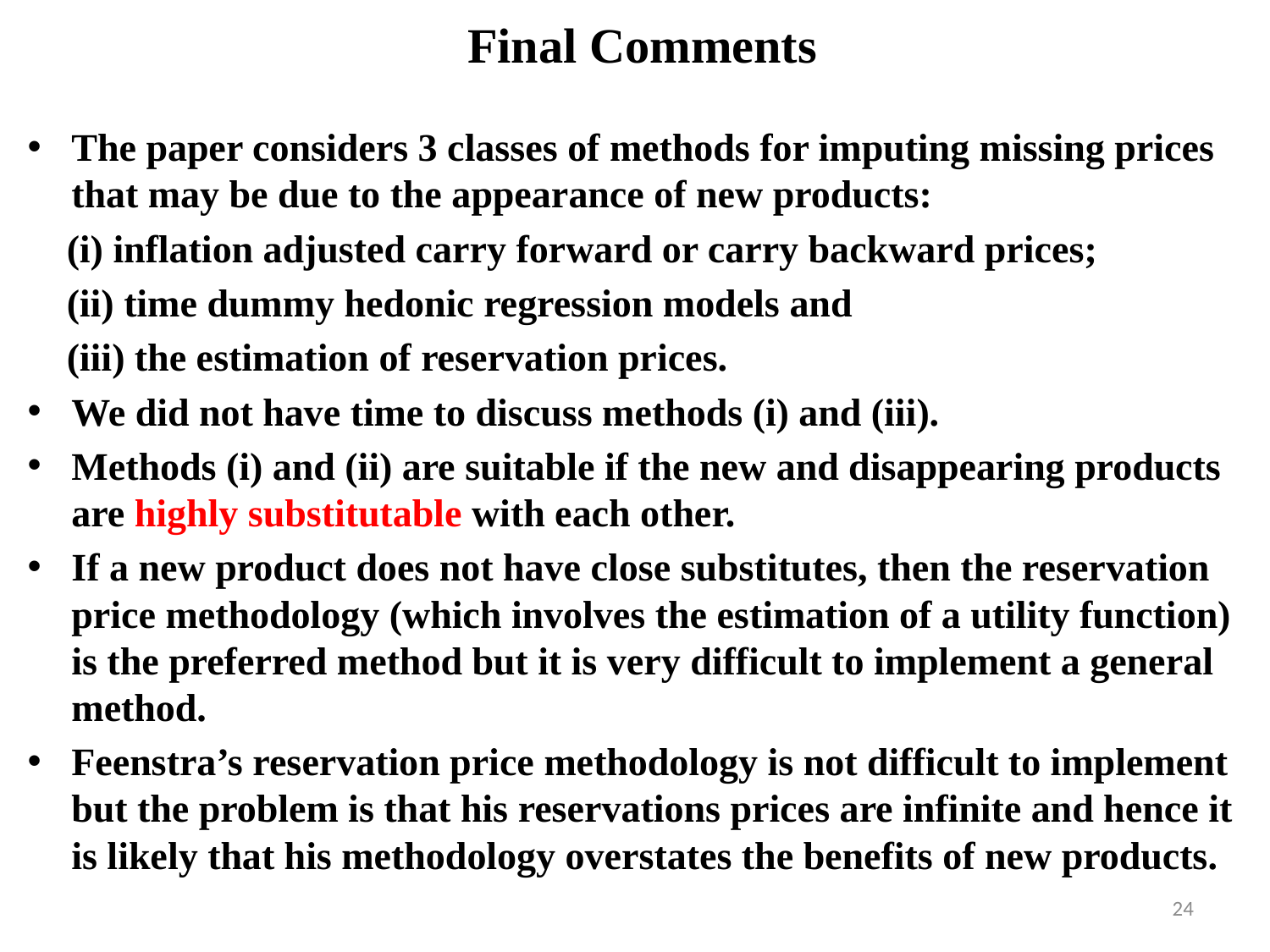

# Final Comments
The paper considers 3 classes of methods for imputing missing prices that may be due to the appearance of new products:
    (i) inflation adjusted carry forward or carry backward prices;
    (ii) time dummy hedonic regression models and
    (iii) the estimation of reservation prices.
We did not have time to discuss methods (i) and (iii).
Methods (i) and (ii) are suitable if the new and disappearing products are highly substitutable with each other.
If a new product does not have close substitutes, then the reservation price methodology (which involves the estimation of a utility function) is the preferred method but it is very difficult to implement a general method.
Feenstra’s reservation price methodology is not difficult to implement but the problem is that his reservations prices are infinite and hence it is likely that his methodology overstates the benefits of new products.
24